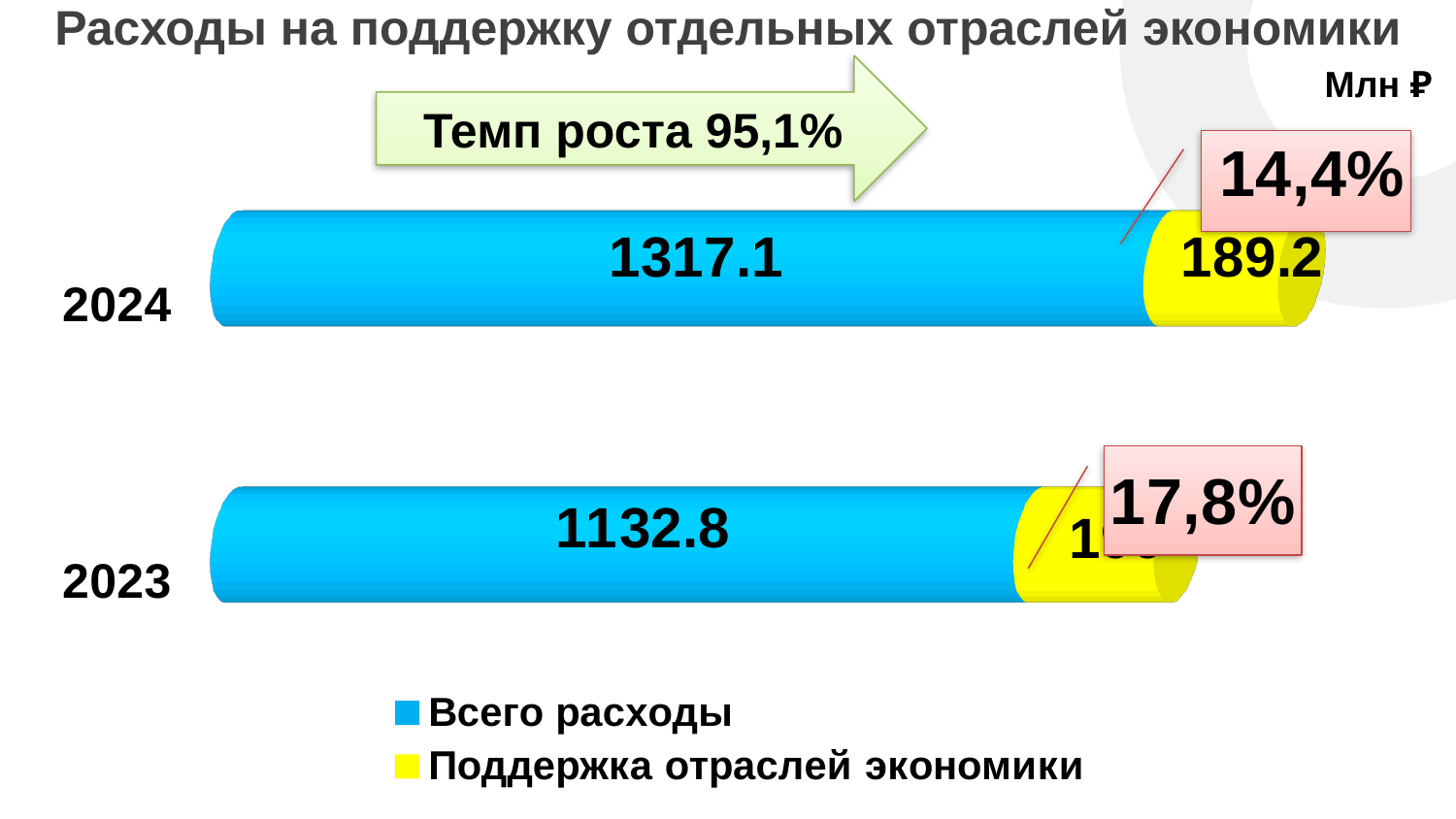

# Расходы на поддержку отдельных отраслей экономики
Темп роста 95,1%

[unsupported chart]

Млн ₽